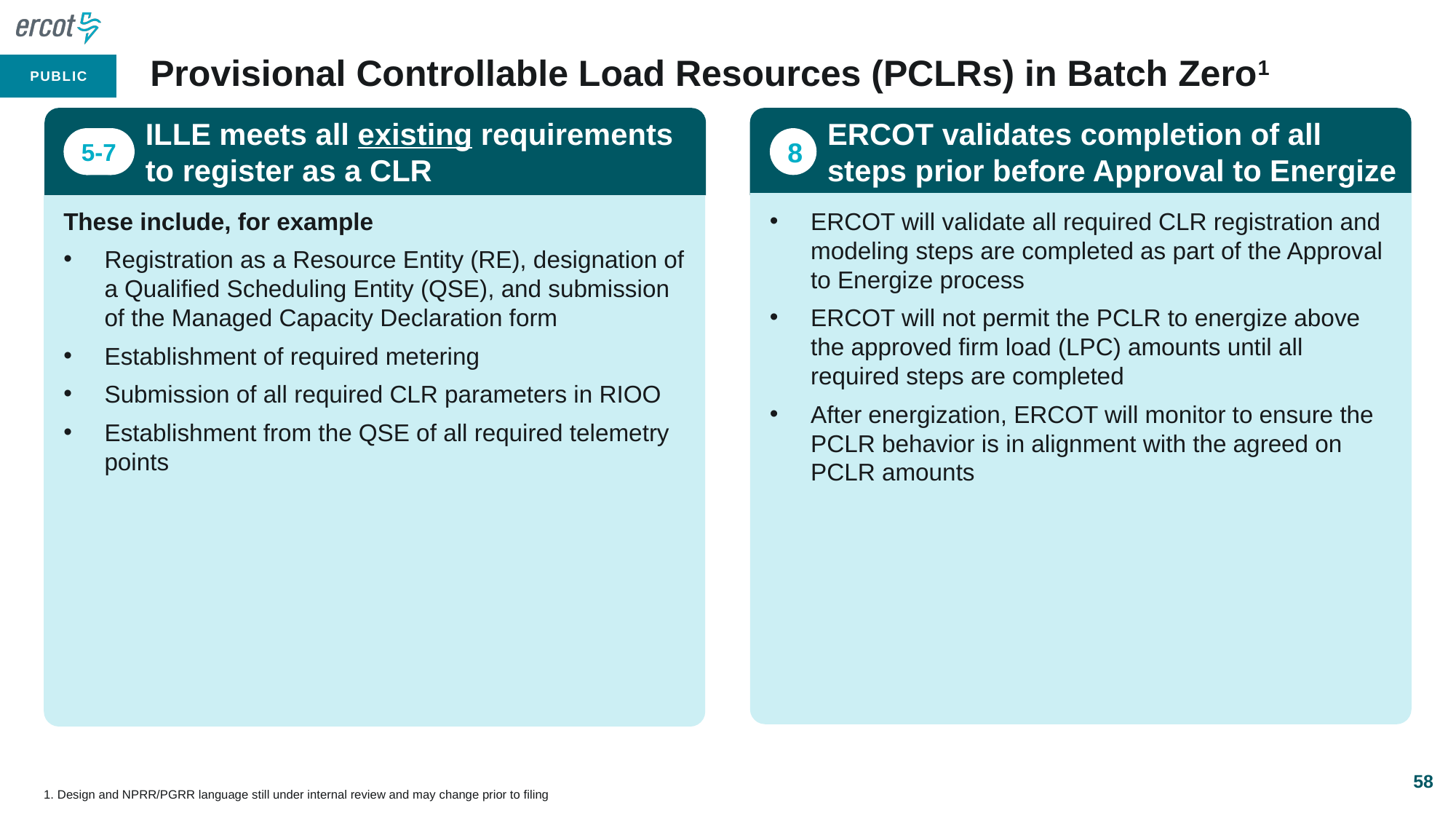

# Provisional Controllable Load Resources (PCLRs) in Batch Zero1

ILLE meets all existing requirements to register as a CLR

ERCOT validates completion of all steps prior before Approval to Energize

5-7

8

These include, for example
Registration as a Resource Entity (RE), designation of a Qualified Scheduling Entity (QSE), and submission of the Managed Capacity Declaration form
Establishment of required metering
Submission of all required CLR parameters in RIOO
Establishment from the QSE of all required telemetry points
ERCOT will validate all required CLR registration and modeling steps are completed as part of the Approval to Energize process
ERCOT will not permit the PCLR to energize above the approved firm load (LPC) amounts until all required steps are completed
After energization, ERCOT will monitor to ensure the PCLR behavior is in alignment with the agreed on PCLR amounts
58
1. Design and NPRR/PGRR language still under internal review and may change prior to filing